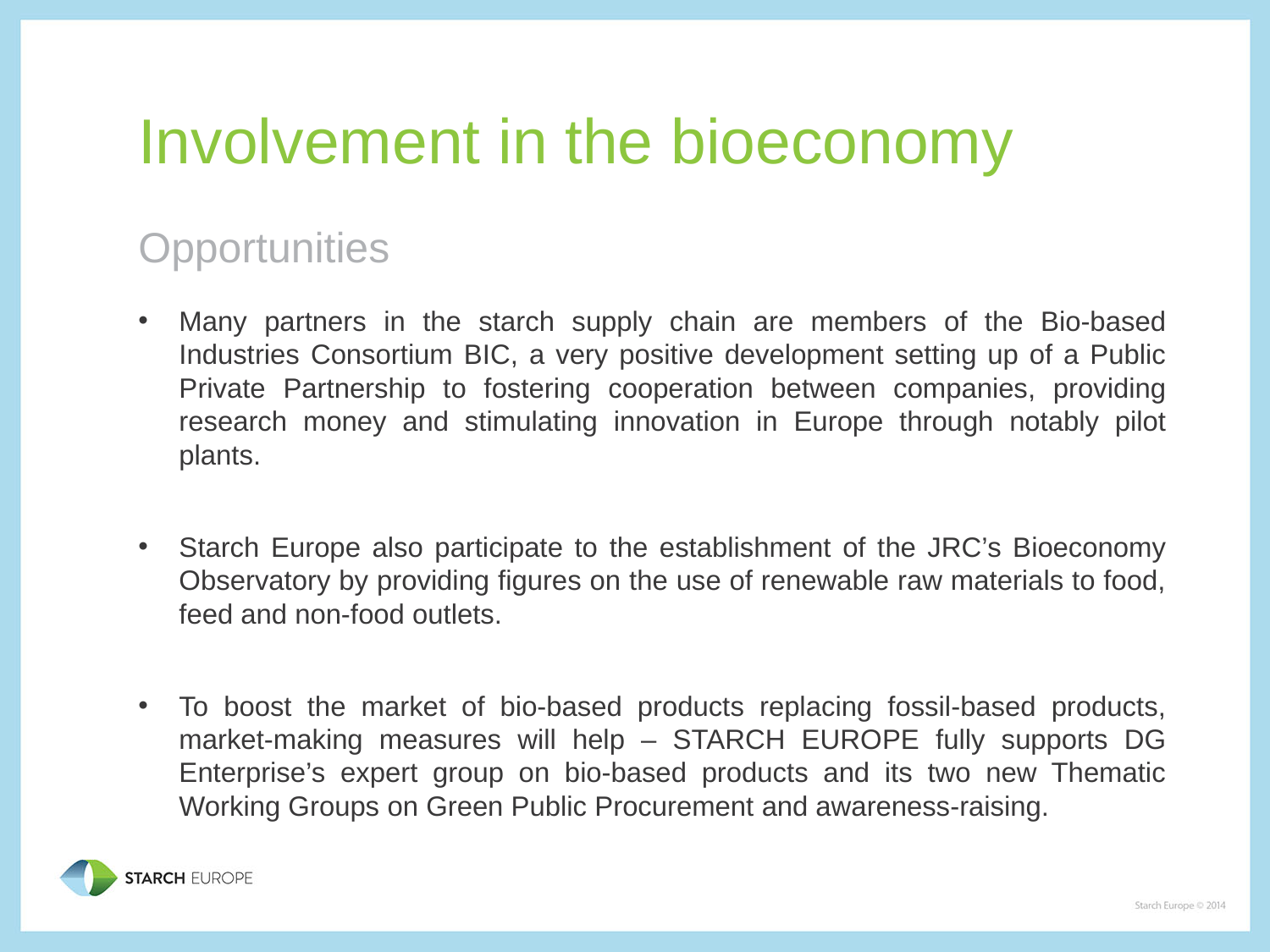

# Involvement in the bioeconomy
Opportunities
Many partners in the starch supply chain are members of the Bio-based Industries Consortium BIC, a very positive development setting up of a Public Private Partnership to fostering cooperation between companies, providing research money and stimulating innovation in Europe through notably pilot plants.

Starch Europe also participate to the establishment of the JRC’s Bioeconomy Observatory by providing figures on the use of renewable raw materials to food, feed and non-food outlets.

To boost the market of bio-based products replacing fossil-based products, market-making measures will help – STARCH EUROPE fully supports DG Enterprise’s expert group on bio-based products and its two new Thematic Working Groups on Green Public Procurement and awareness-raising.